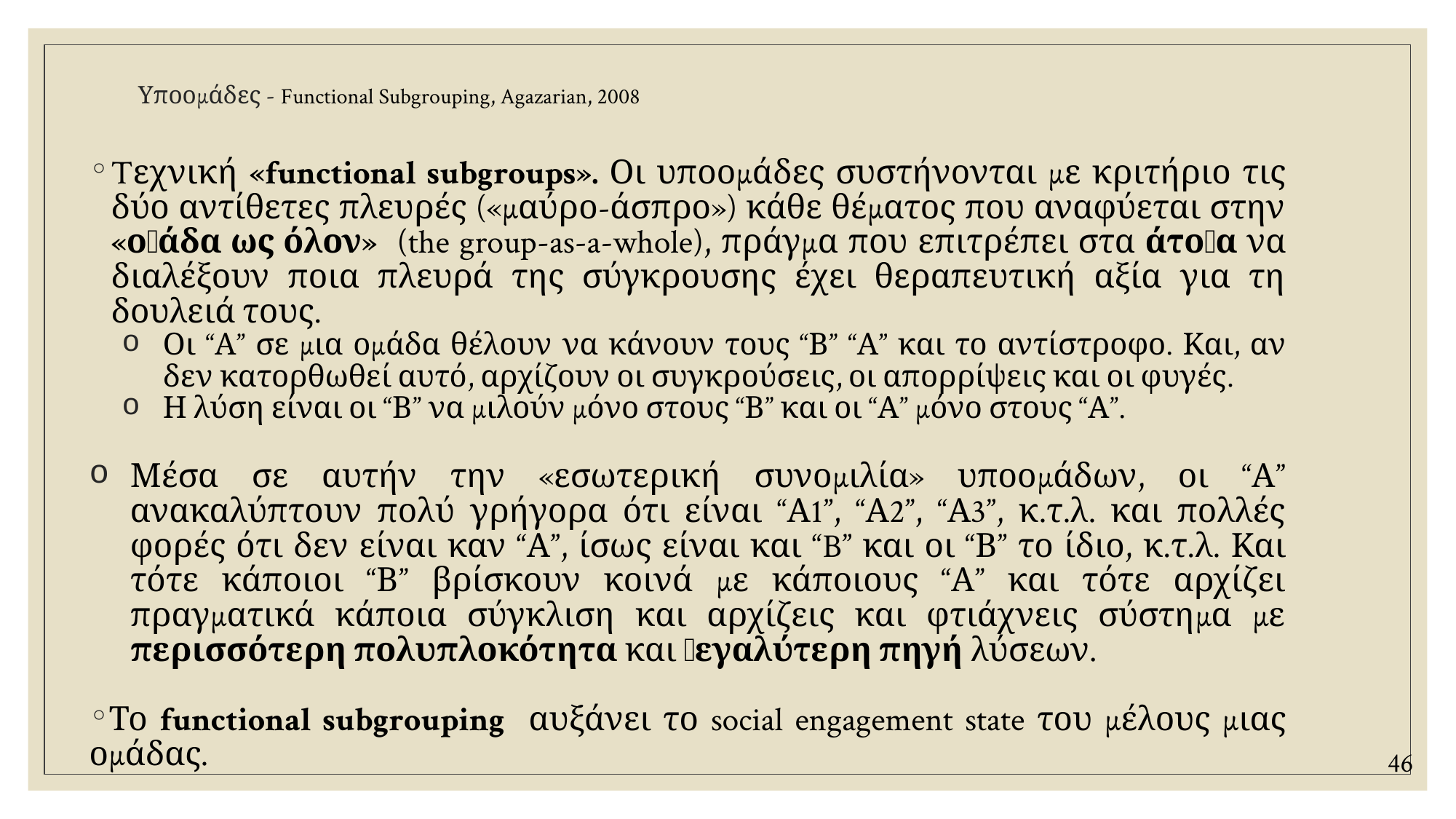

# Υποομάδες - Functional Subgrouping, Agazarian, 2008
Tεχνική «functional subgroups». Οι υποομάδες συστήνονται με κριτήριο τις δύο αντίθετες πλευρές («μαύρο-άσπρο») κάθε θέματος που αναφύεται στην «ομάδα ως όλον»  (the group-as-a-whole), πράγμα που επιτρέπει στα άτομα να διαλέξουν ποια πλευρά της σύγκρουσης έχει θεραπευτική αξία για τη δουλειά τους.
Οι “Α” σε μια ομάδα θέλουν να κάνουν τους “Β” “Α” και το αντίστροφο. Και, αν δεν κατορθωθεί αυτό, αρχίζουν οι συγκρούσεις, οι απορρίψεις και οι φυγές.
Η λύση είναι οι “Β” να μιλούν μόνο στους “Β” και οι “Α” μόνο στους “Α”.

Μέσα σε αυτήν την «εσωτερική συνομιλία» υποομάδων, οι “Α” ανακαλύπτουν πολύ γρήγορα ότι είναι “Α1”, “Α2”, “Α3”, κ.τ.λ. και πολλές φορές ότι δεν είναι καν “Α”, ίσως είναι και “B” και οι “Β” το ίδιο, κ.τ.λ. Και τότε κάποιοι “Β” βρίσκουν κοινά με κάποιους “Α” και τότε αρχίζει πραγματικά κάποια σύγκλιση και αρχίζεις και φτιάχνεις σύστημα με περισσότερη πολυπλοκότητα και μεγαλύτερη πηγή λύσεων.

Το functional subgrouping  αυξάνει το social engagement state του μέλους μιας ομάδας.

46